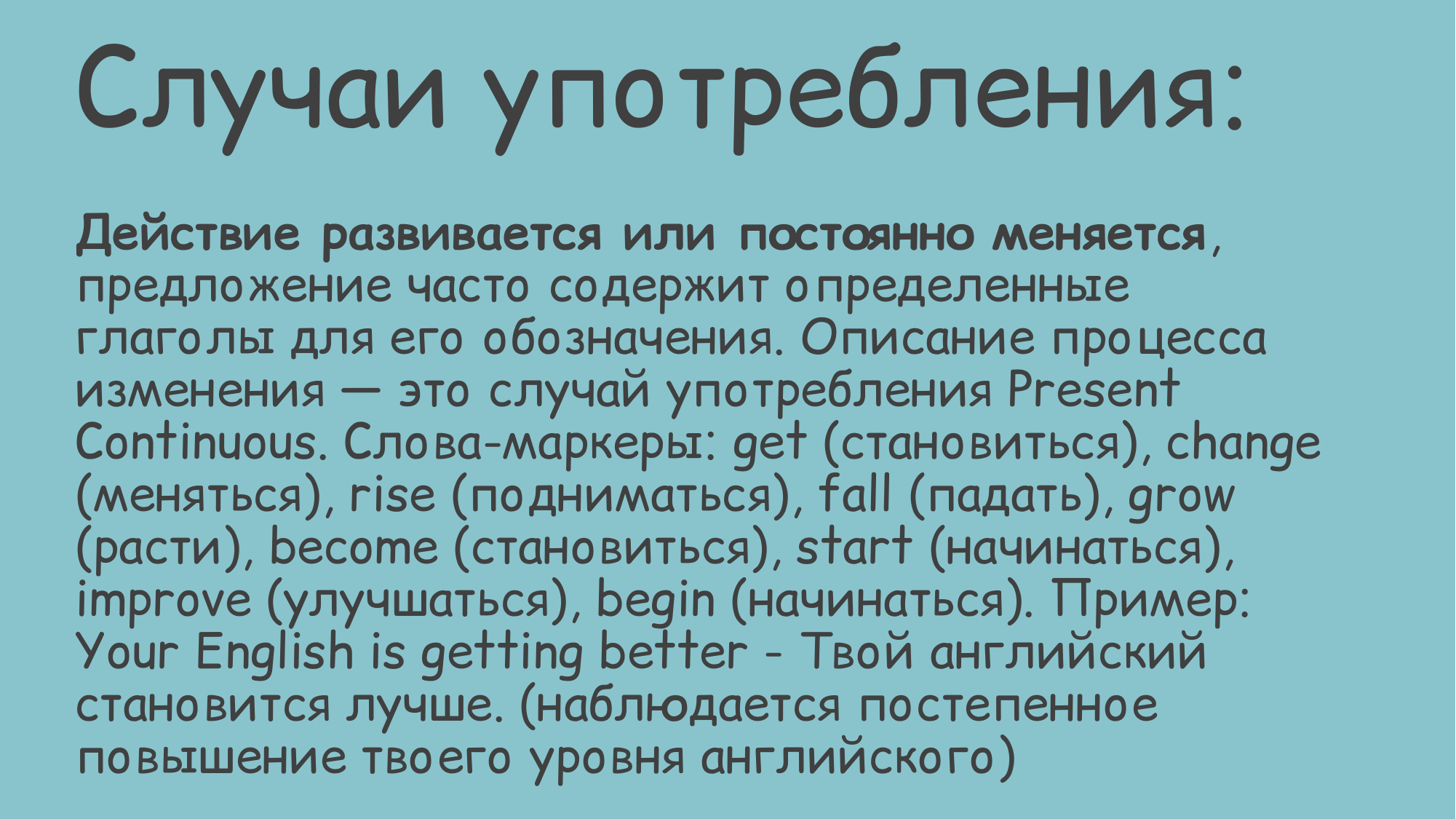

# Случаи употребления:
Действие развивается или постоянно меняется, предложение часто содержит определенные глаголы для его обозначения. Описание процесса изменения — это случай употребления Present Continuous. Слова-маркеры: get (становиться), change (меняться), rise (подниматься), fall (падать), grow (расти), become (становиться), start (начинаться), improve (улучшаться), begin (начинаться). Пример: Your English is getting better - Твой английский становится лучше. (наблюдается постепенное повышение твоего уровня английского)